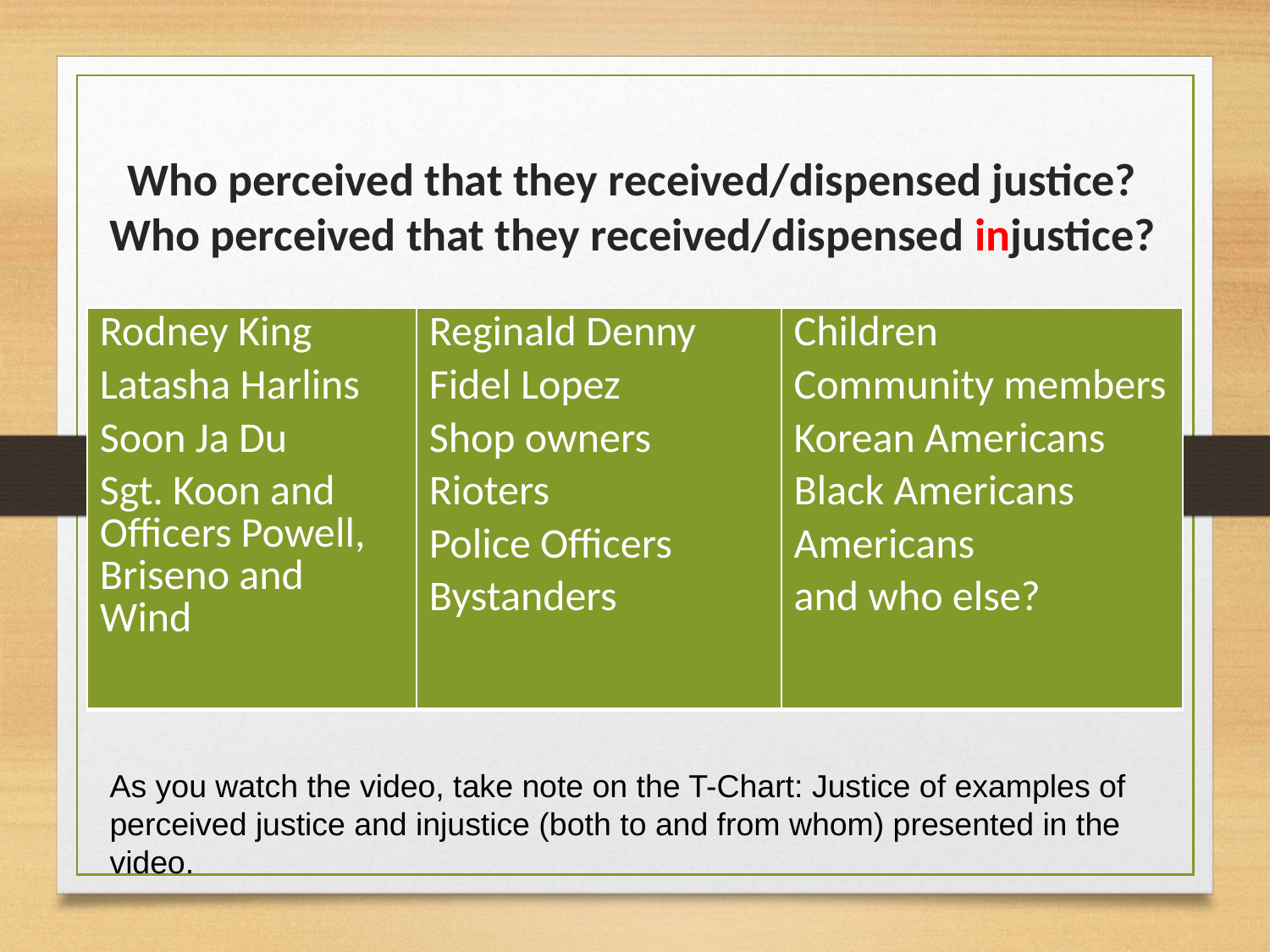

# Who perceived that they received/dispensed justice? Who perceived that they received/dispensed injustice?
| Rodney King Latasha Harlins Soon Ja Du Sgt. Koon and Officers Powell, Briseno and Wind | Reginald Denny Fidel Lopez Shop owners Rioters Police Officers Bystanders | Children Community members Korean Americans Black Americans Americans and who else? |
| --- | --- | --- |
As you watch the video, take note on the T-Chart: Justice of examples of perceived justice and injustice (both to and from whom) presented in the video.